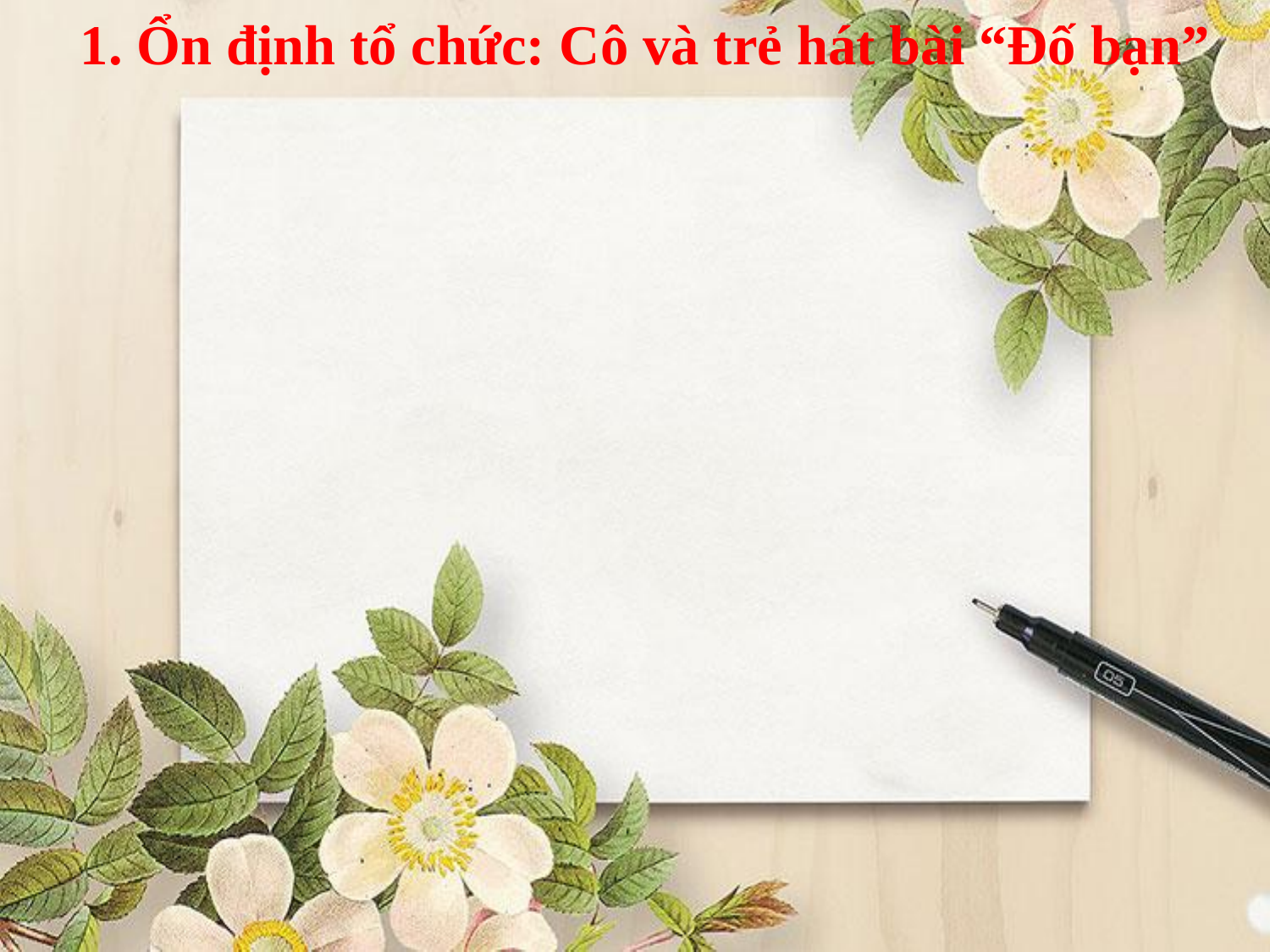

# 1. Ổn định tổ chức: Cô và trẻ hát bài “Đố bạn”